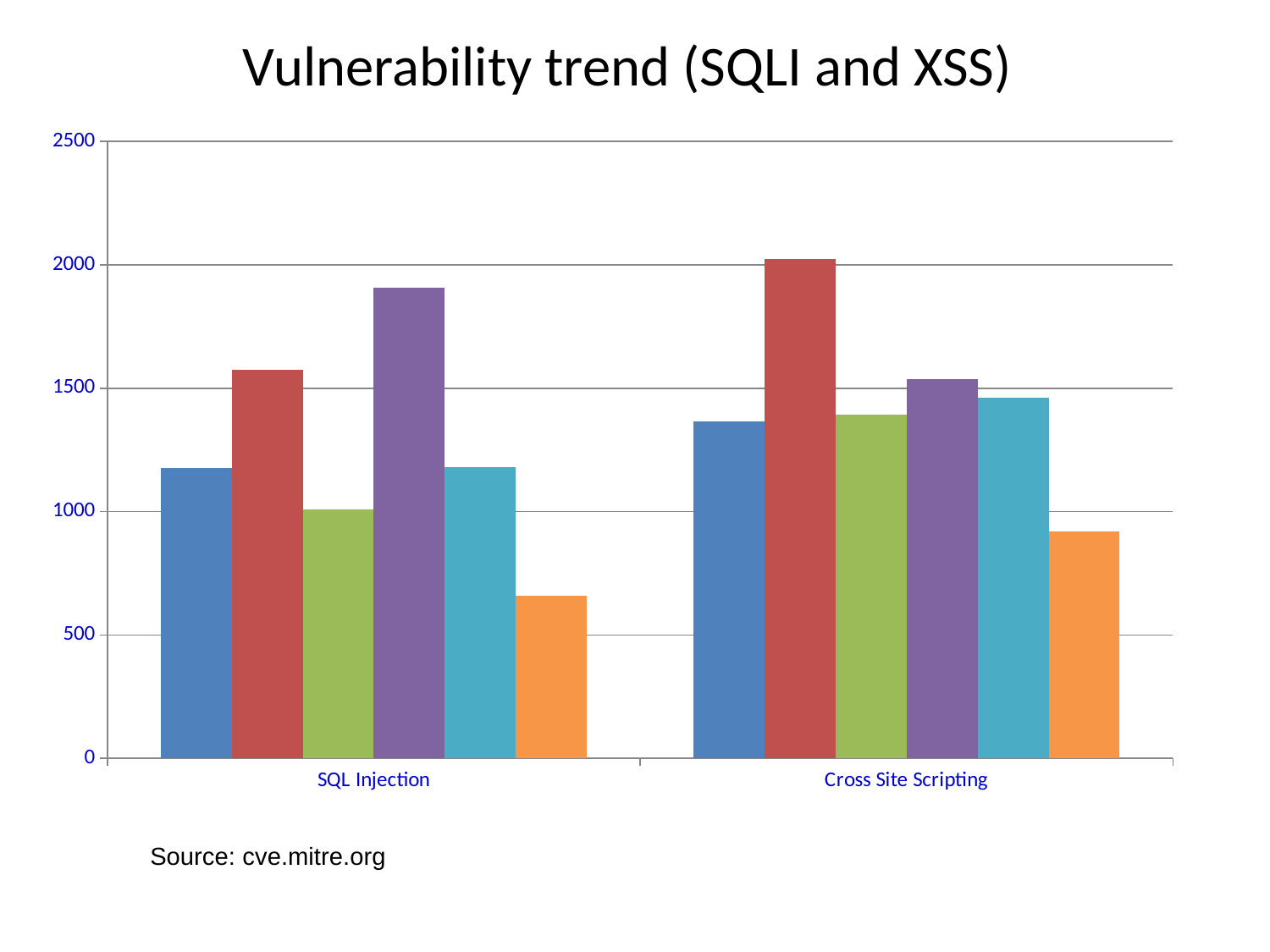

Vulnerability trend (SQLI and XSS)

### Chart

| Category |  |  |  |  |  |  |
|---|---|---|---|---|---|---|
| SQL Injection | 1175.0 | 1574.0 | 1010.0 | 1907.0 | 1179.0 | 657.0 |
| Cross Site Scripting | 1364.0 | 2024.0 | 1392.0 | 1536.0 | 1462.0 | 919.0 |
Source: cve.mitre.org